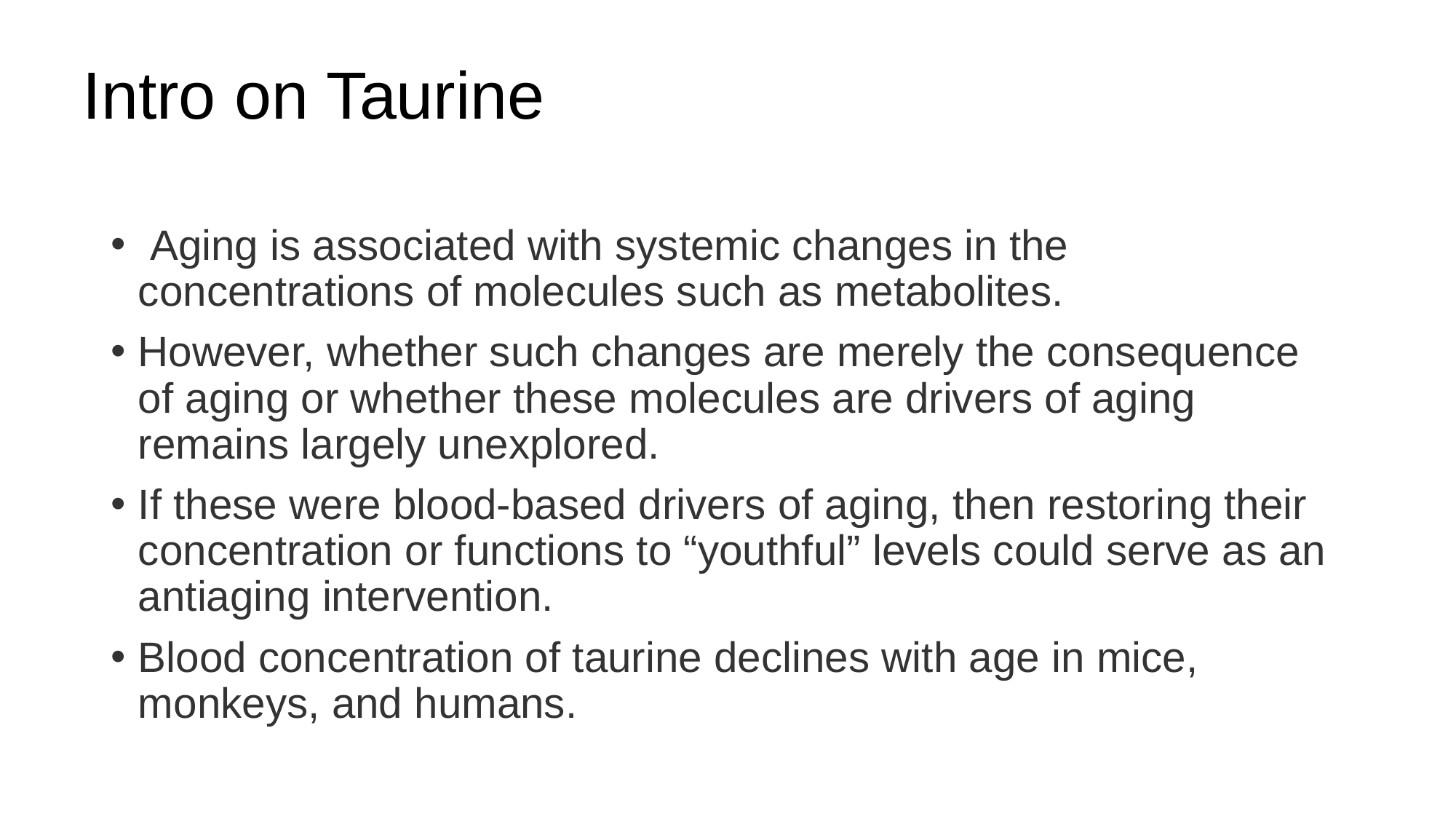

# Intro on Taurine
 Aging is associated with systemic changes in the concentrations of molecules such as metabolites.
However, whether such changes are merely the consequence of aging or whether these molecules are drivers of aging remains largely unexplored.
If these were blood-based drivers of aging, then restoring their concentration or functions to “youthful” levels could serve as an antiaging intervention.
Blood concentration of taurine declines with age in mice, monkeys, and humans.